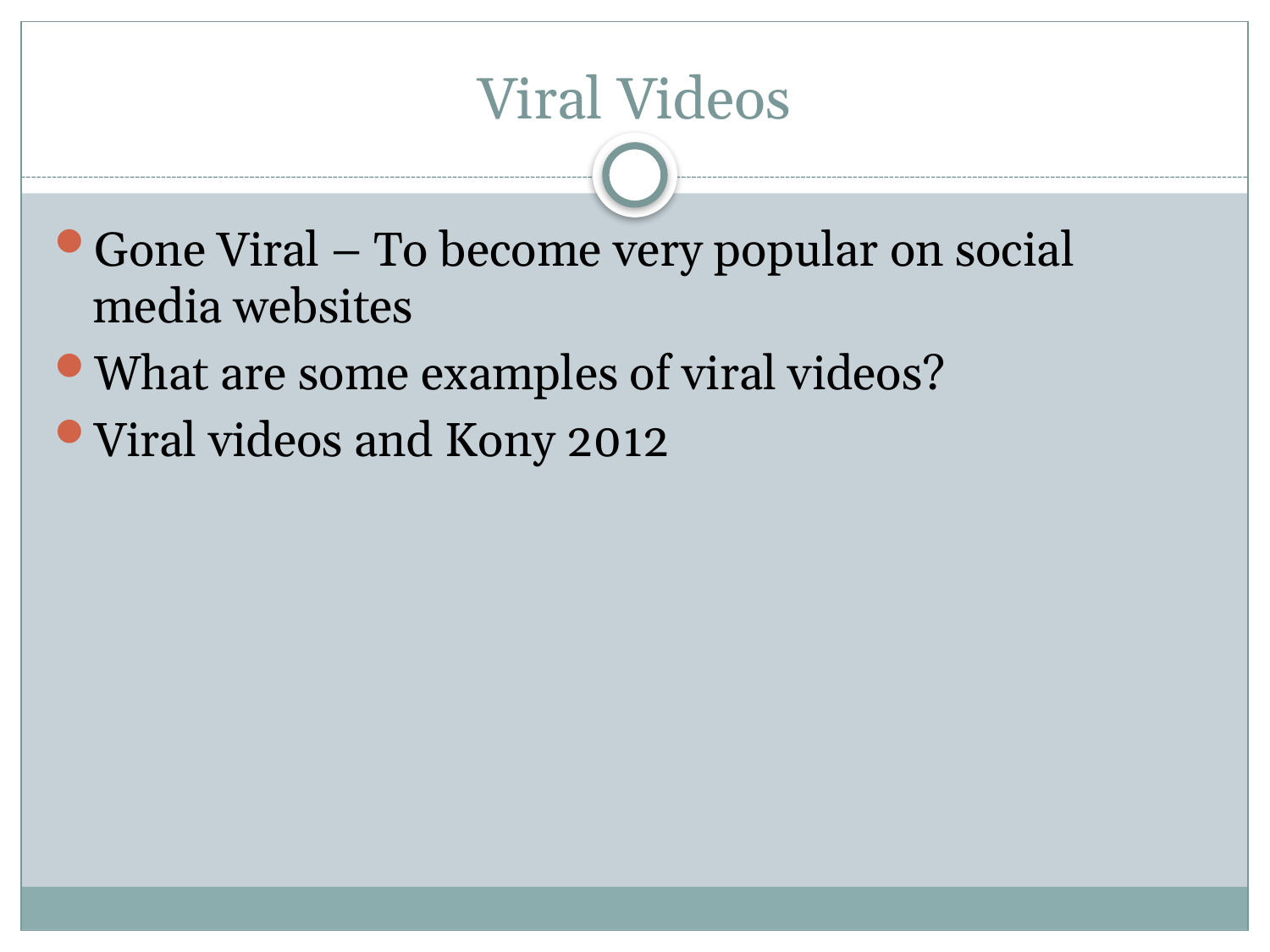

# Viral Videos
Gone Viral – To become very popular on social media websites
What are some examples of viral videos?
Viral videos and Kony 2012